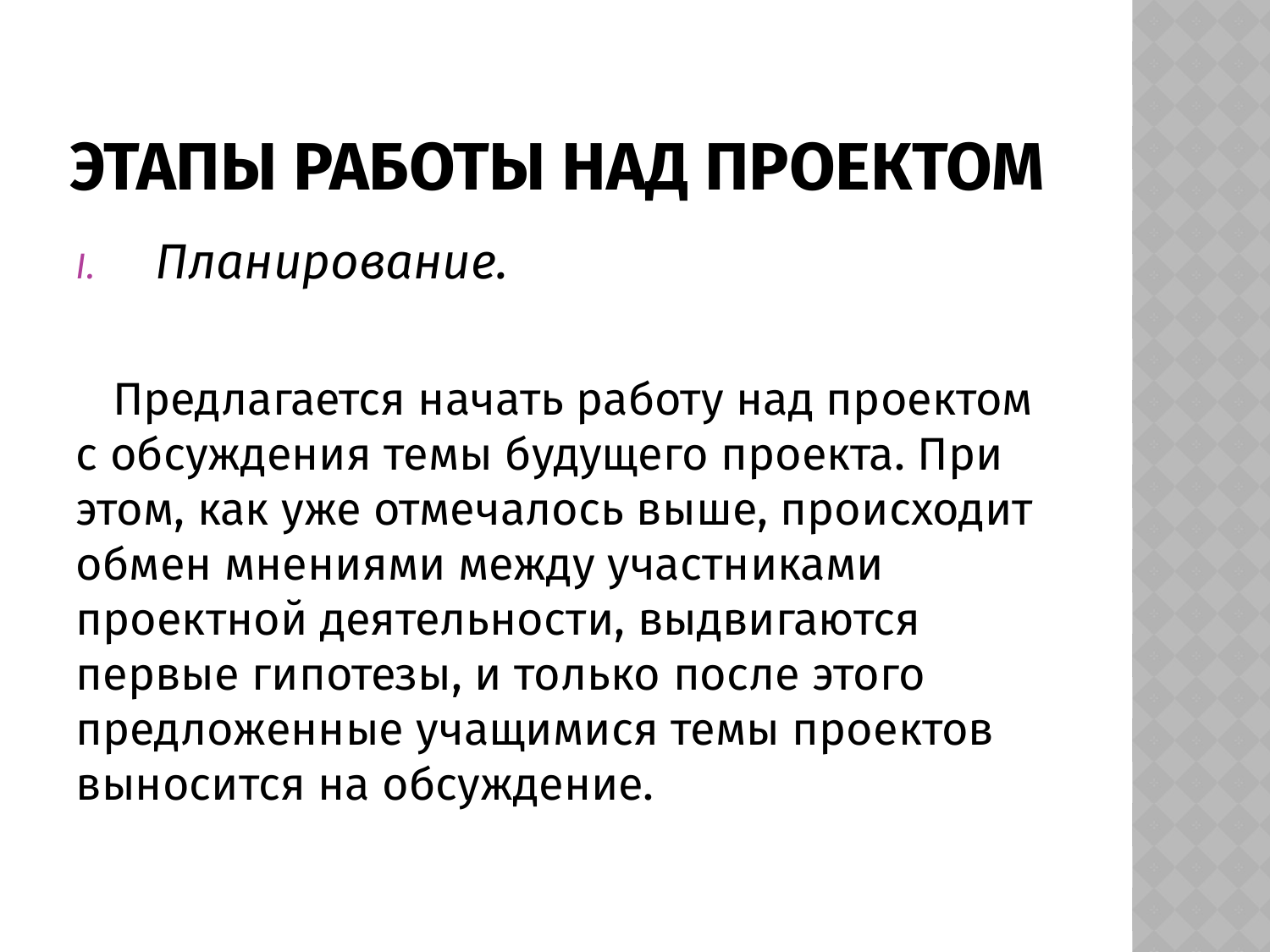

# Этапы работы над проектом
Планирование.

   Предлагается начать работу над проектом с обсуждения темы будущего проекта. При этом, как уже отмечалось выше, происходит обмен мнениями между участниками проектной деятельности, выдвигаются первые гипотезы, и только после этого предложенные учащимися темы проектов выносится на обсуждение.